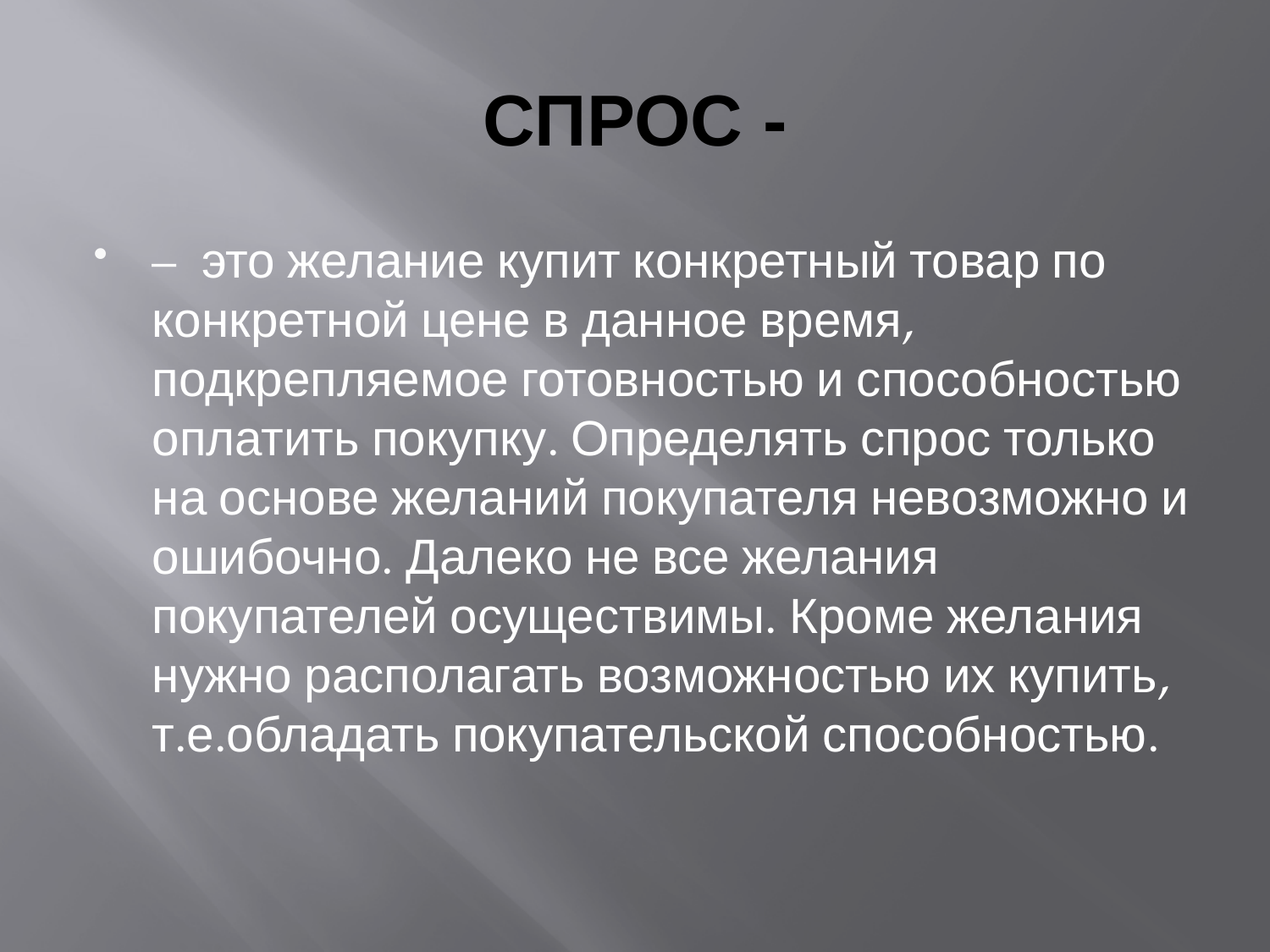

# СПРОС -
–  это желание купит конкретный товар по конкретной цене в данное время, подкрепляемое готовностью и способностью оплатить покупку. Определять спрос только на основе желаний покупателя невозможно и ошибочно. Далеко не все желания покупателей осуществимы. Кроме желания нужно располагать возможностью их купить, т.е.обладать покупательской способностью.